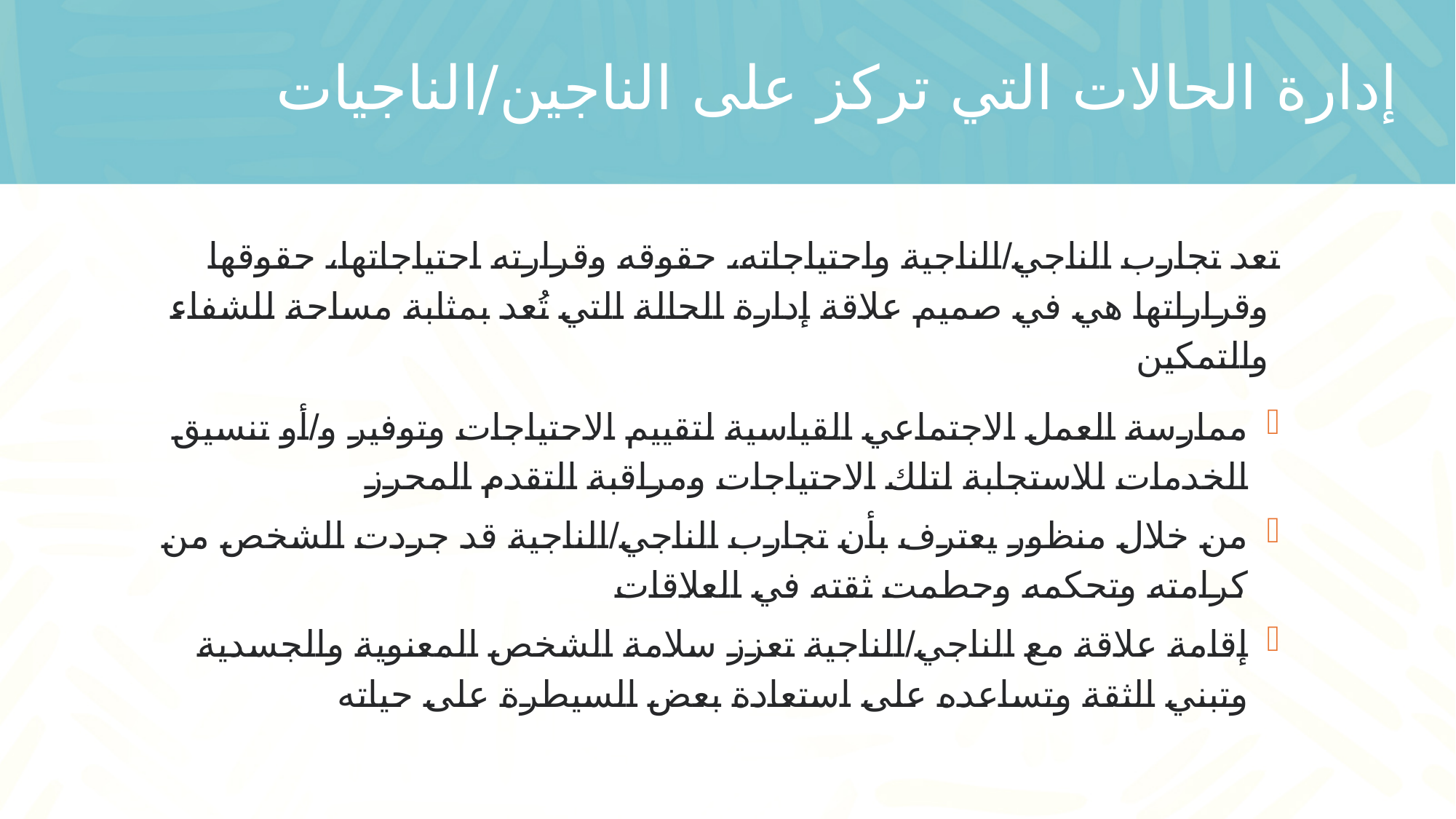

# إدارة الحالات التي تركز على الناجين/الناجيات
تعد تجارب الناجي/الناجية واحتياجاته، حقوقه وقرارته احتياجاتها، حقوقها وقراراتها هي في صميم علاقة إدارة الحالة التي تُعد بمثابة مساحة للشفاء والتمكين
ممارسة العمل الاجتماعي القياسية لتقييم الاحتياجات وتوفير و/أو تنسيق الخدمات للاستجابة لتلك الاحتياجات ومراقبة التقدم المحرز
من خلال منظور يعترف بأن تجارب الناجي/الناجية قد جردت الشخص من كرامته وتحكمه وحطمت ثقته في العلاقات
إقامة علاقة مع الناجي/الناجية تعزز سلامة الشخص المعنوية والجسدية وتبني الثقة وتساعده على استعادة بعض السيطرة على حياته